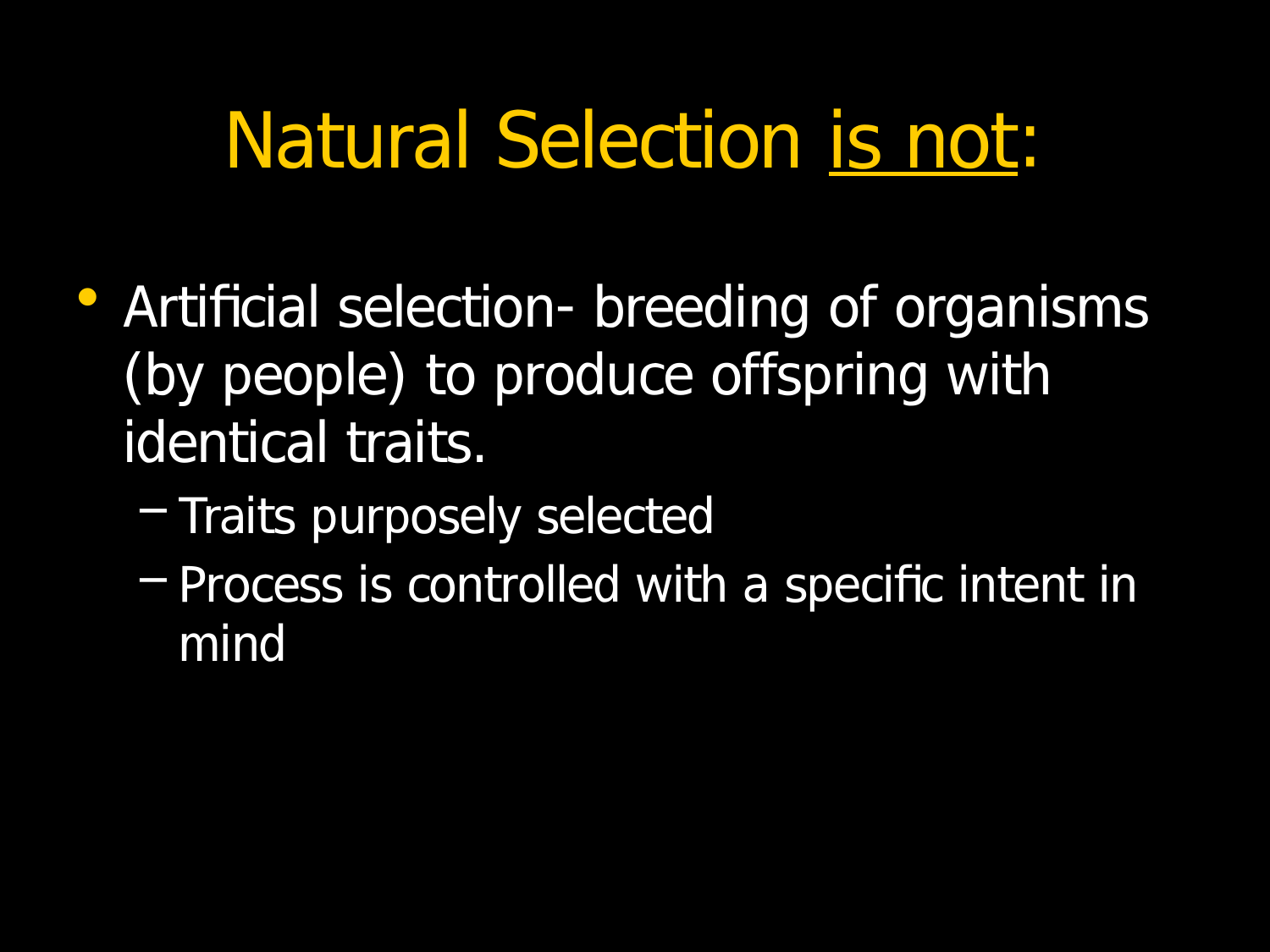

# Natural Selection is not:
Artificial selection- breeding of organisms (by people) to produce offspring with identical traits.
Traits purposely selected
Process is controlled with a specific intent in mind